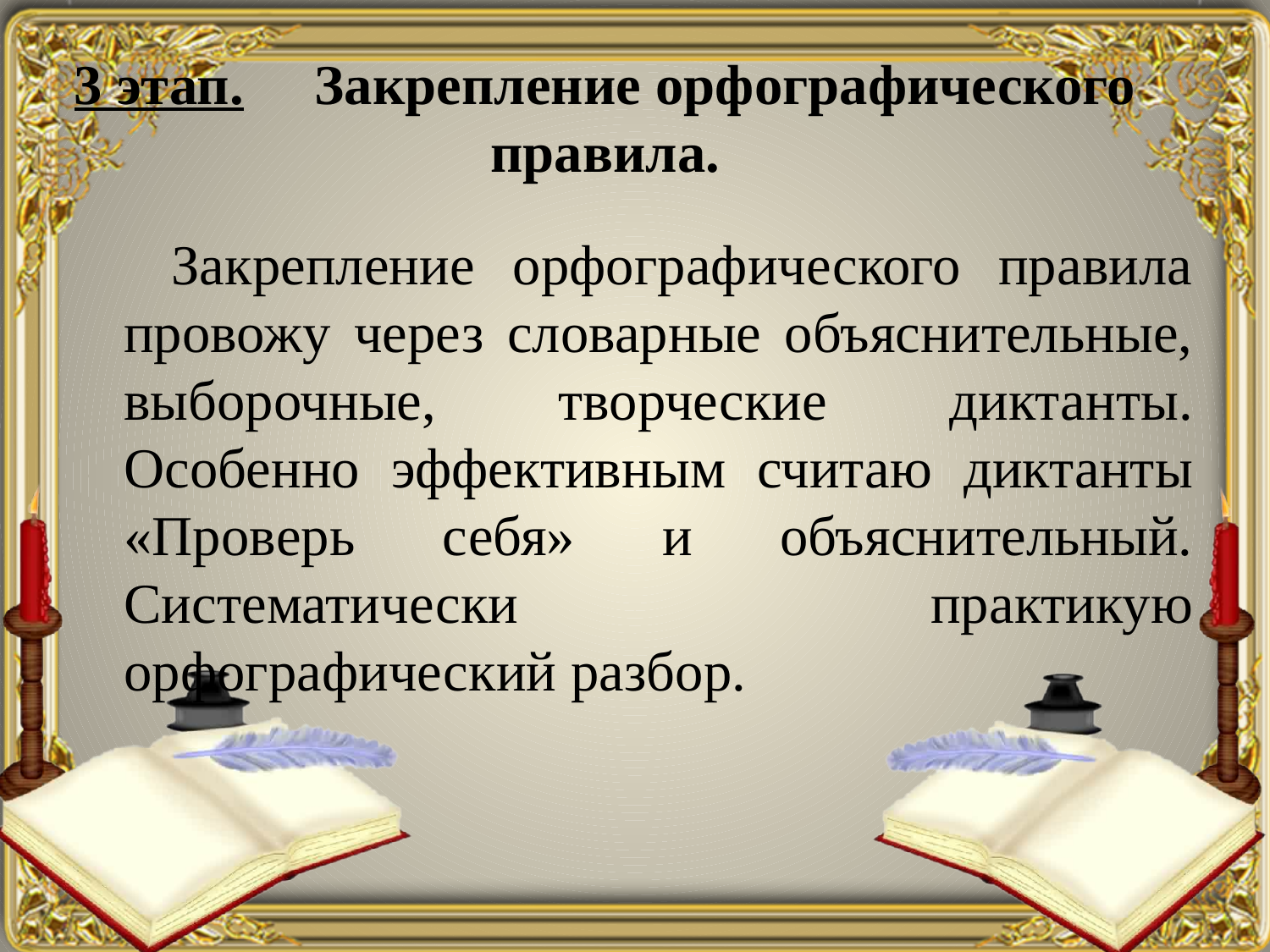

# 3 этап.     Закрепление орфографического правила.
Закрепление орфографического правила провожу через словарные объяснительные, выборочные, творческие диктанты. Особенно эффективным считаю диктанты «Проверь себя» и объяснительный. Систематически практикую орфографический разбор.